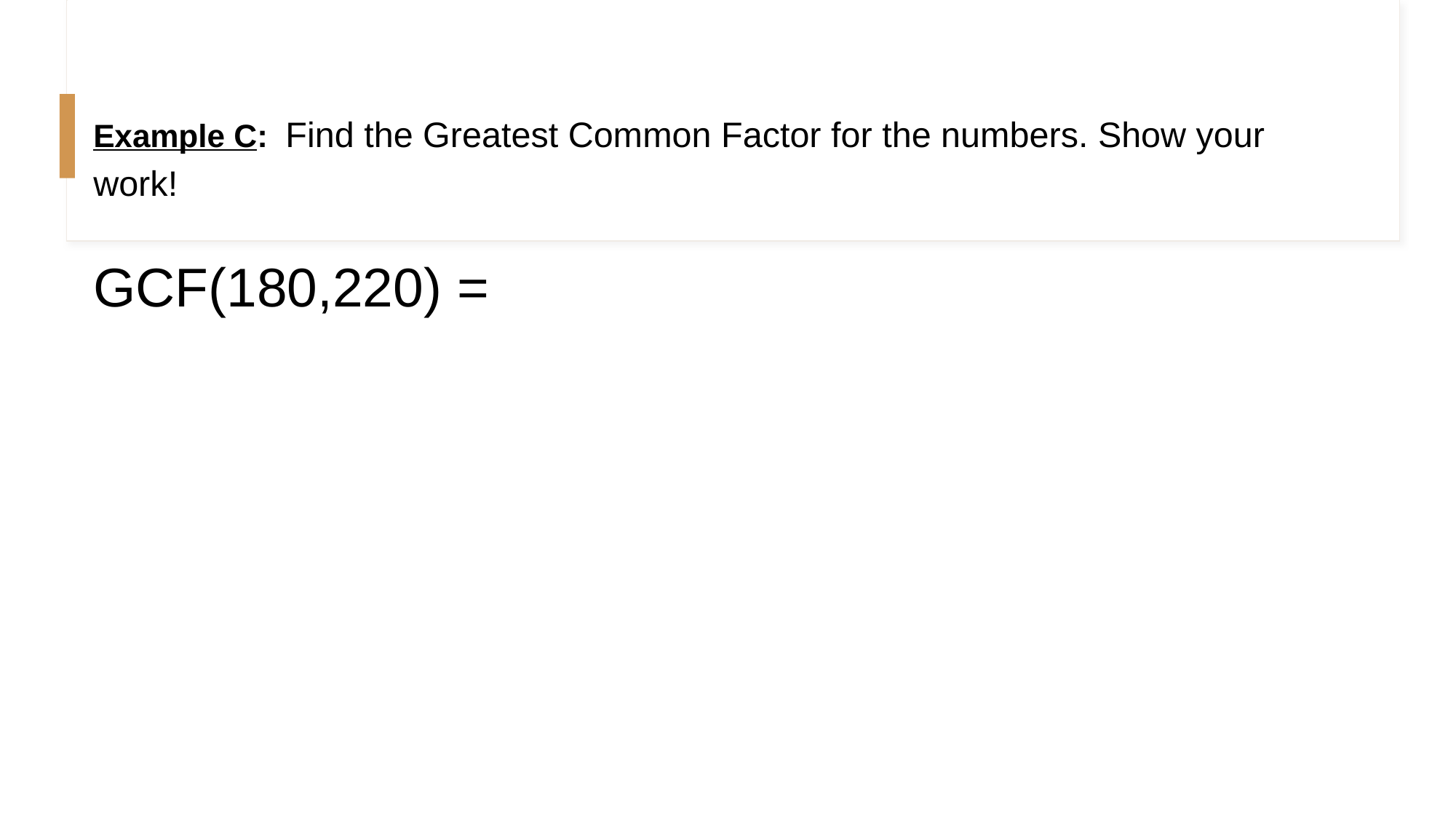

# Example C:  Find the Greatest Common Factor for the numbers. Show your work!
GCF(180,220) =